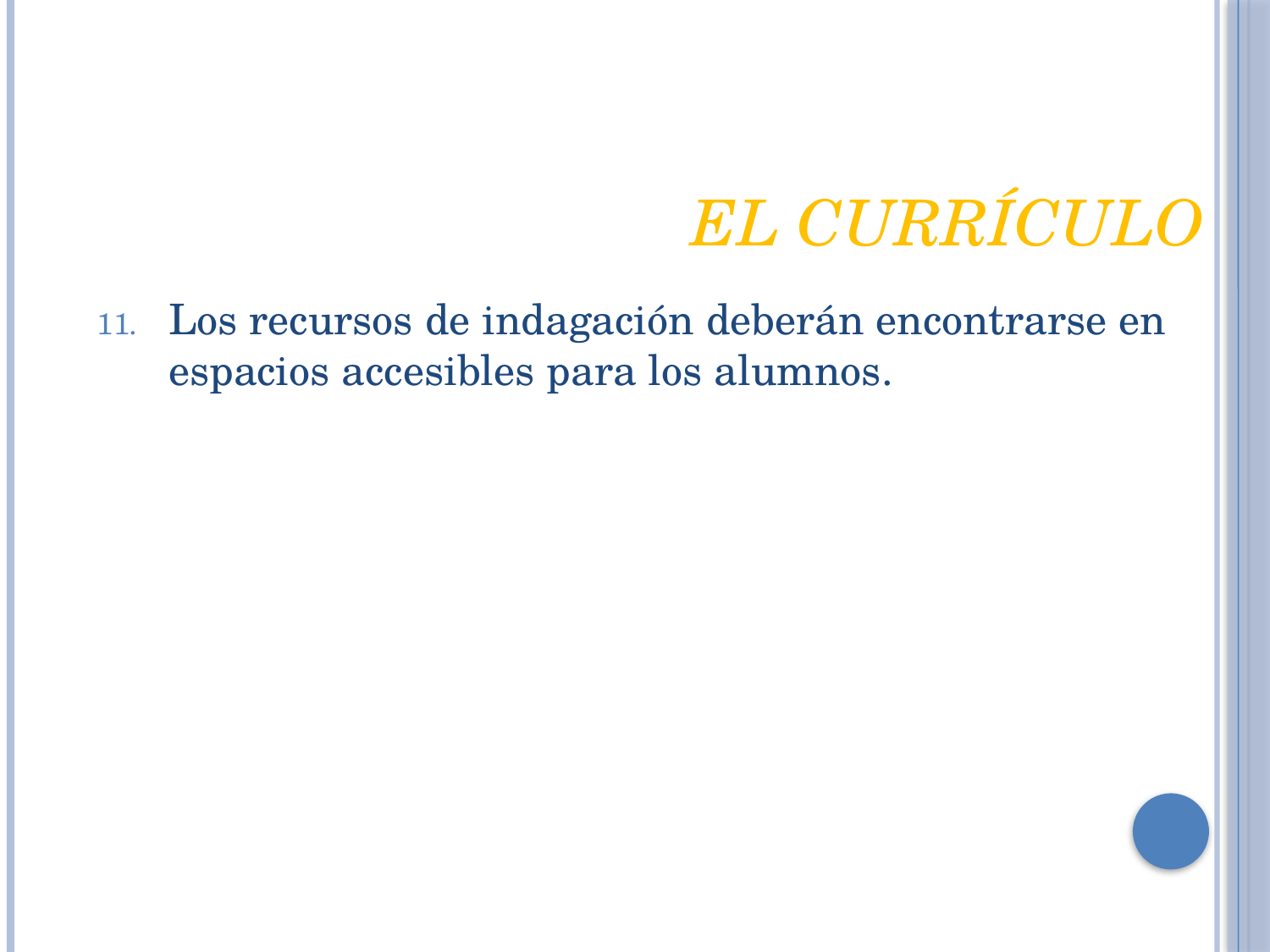

# El Currículo
Los recursos de indagación deberán encontrarse en espacios accesibles para los alumnos.